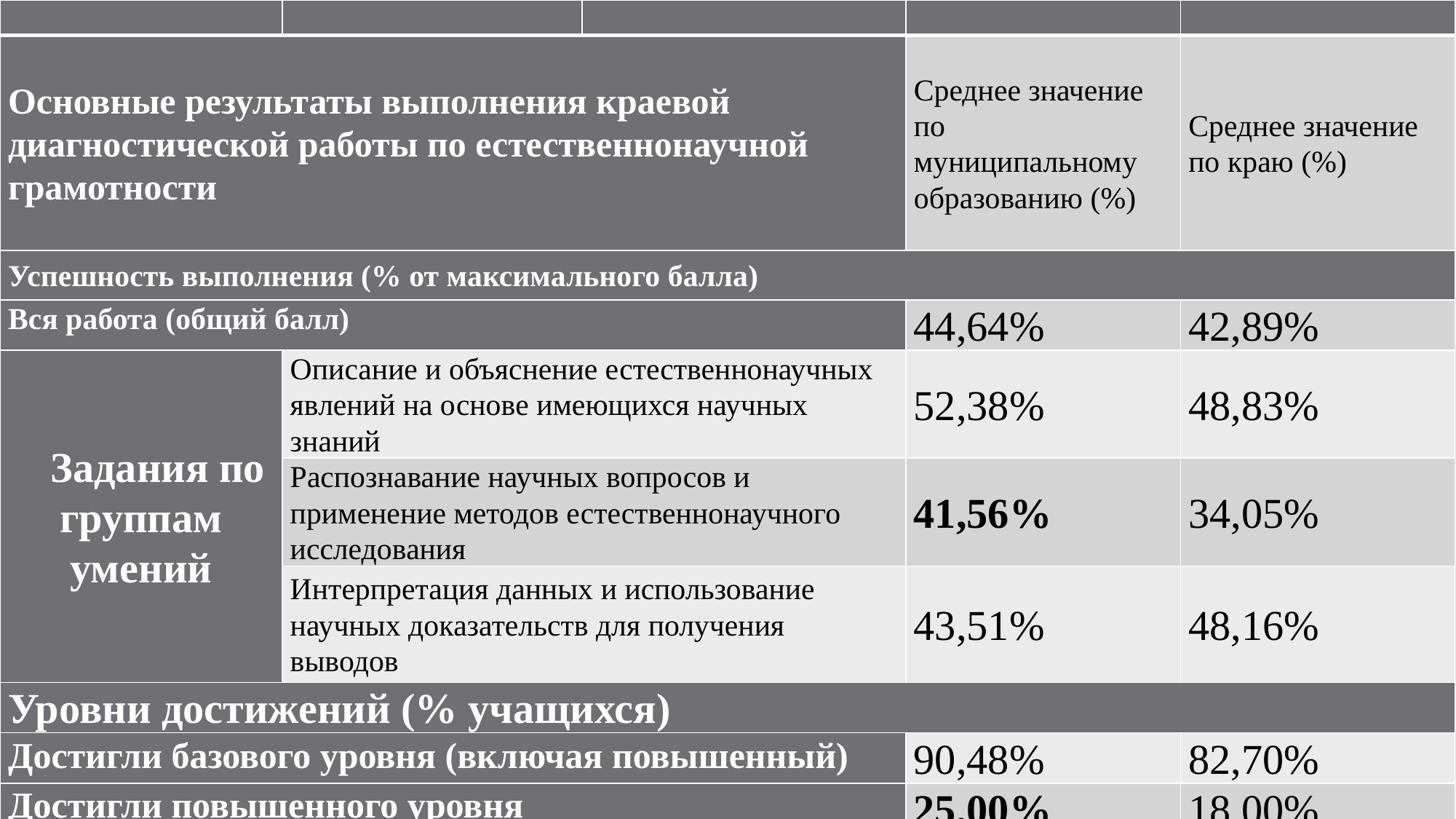

|  |  |  |  |  |
| --- | --- | --- | --- | --- |
| Основные результаты выполнения краевой диагностической работы по естественнонаучной грамотности |  |  | Среднее значение по муниципальному образованию (%) | Среднее значение по краю (%) |
| Успешность выполнения (% от максимального балла) |  |  |  |  |
| Вся работа (общий балл) |  |  | 44,64% | 42,89% |
| Задания по группам умений | Описание и объяснение естественнонаучных явлений на основе имеющихся научных знаний |  | 52,38% | 48,83% |
|  | Распознавание научных вопросов и применение методов естественнонаучного исследования |  | 41,56% | 34,05% |
|  | Интерпретация данных и использование научных доказательств для получения выводов |  | 43,51% | 48,16% |
| Уровни достижений (% учащихся) |  |  |  |  |
| Достигли базового уровня (включая повышенный) |  |  | 90,48% | 82,70% |
| Достигли повышенного уровня |  |  | 25,00% | 18,00% |
#